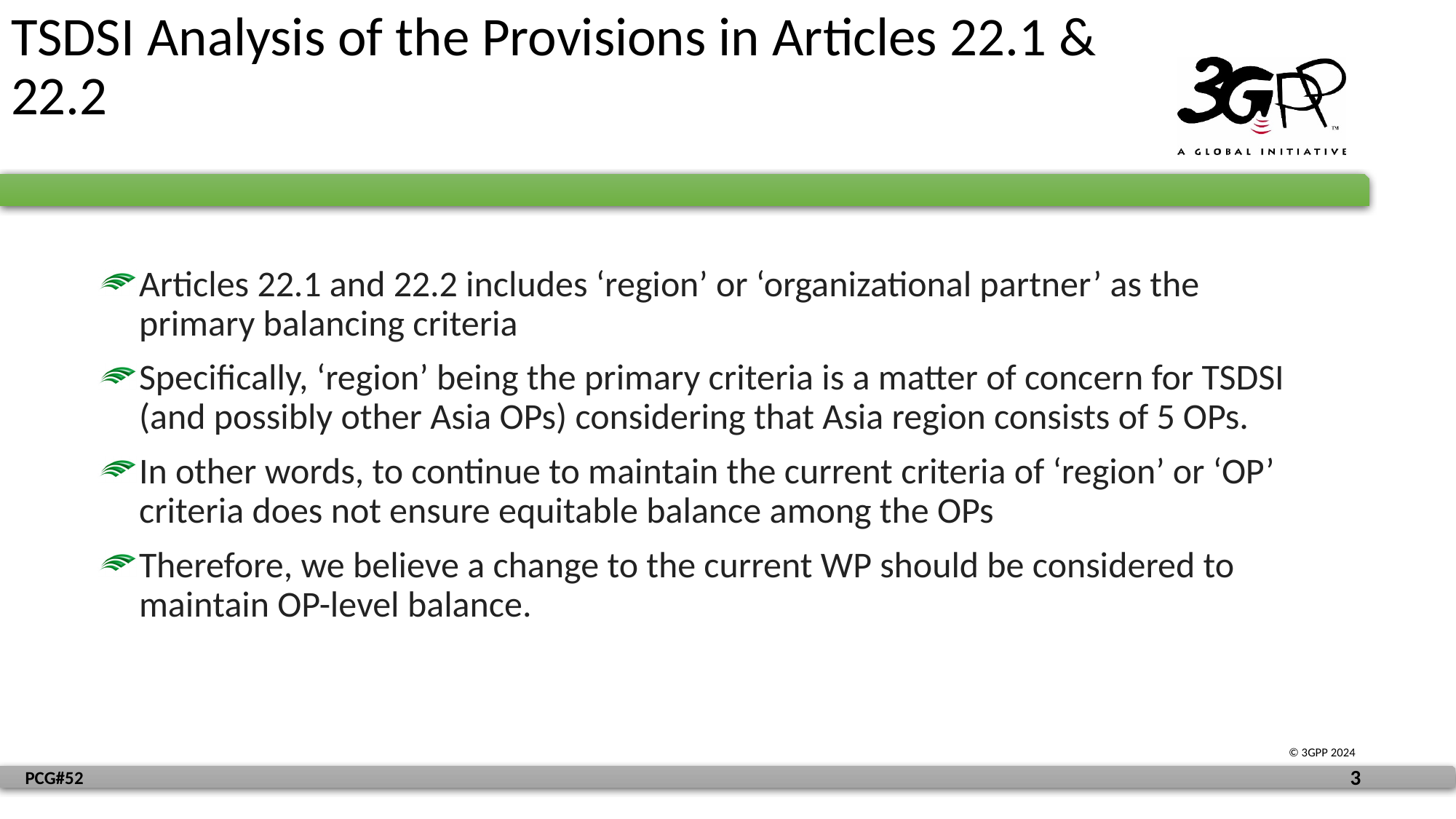

# TSDSI Analysis of the Provisions in Articles 22.1 & 22.2

Articles 22.1 and 22.2 includes ‘region’ or ‘organizational partner’ as the primary balancing criteria
Specifically, ‘region’ being the primary criteria is a matter of concern for TSDSI (and possibly other Asia OPs) considering that Asia region consists of 5 OPs.
In other words, to continue to maintain the current criteria of ‘region’ or ‘OP’ criteria does not ensure equitable balance among the OPs
Therefore, we believe a change to the current WP should be considered to maintain OP-level balance.